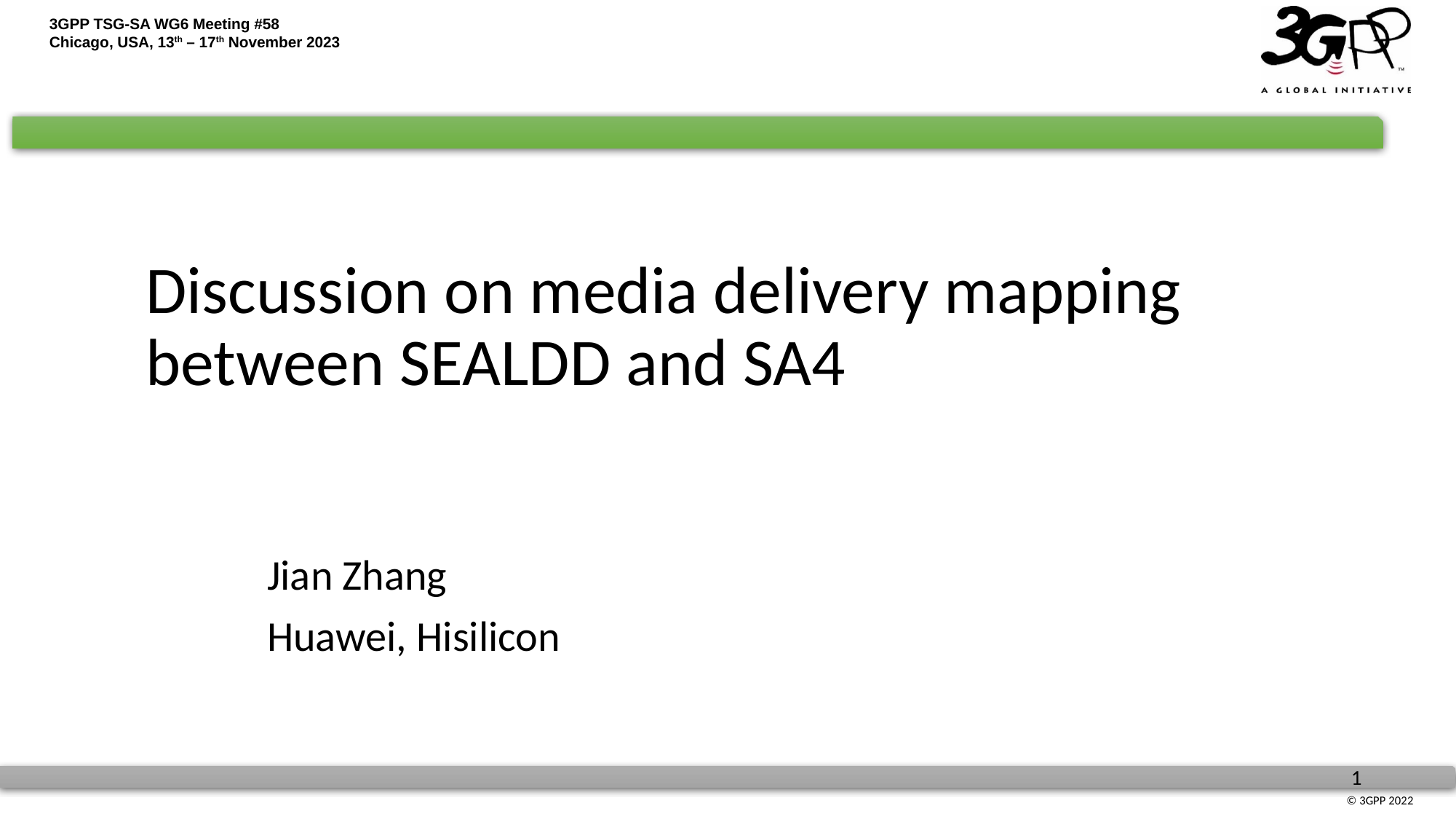

# Discussion on media delivery mapping between SEALDD and SA4
Jian Zhang
Huawei, Hisilicon